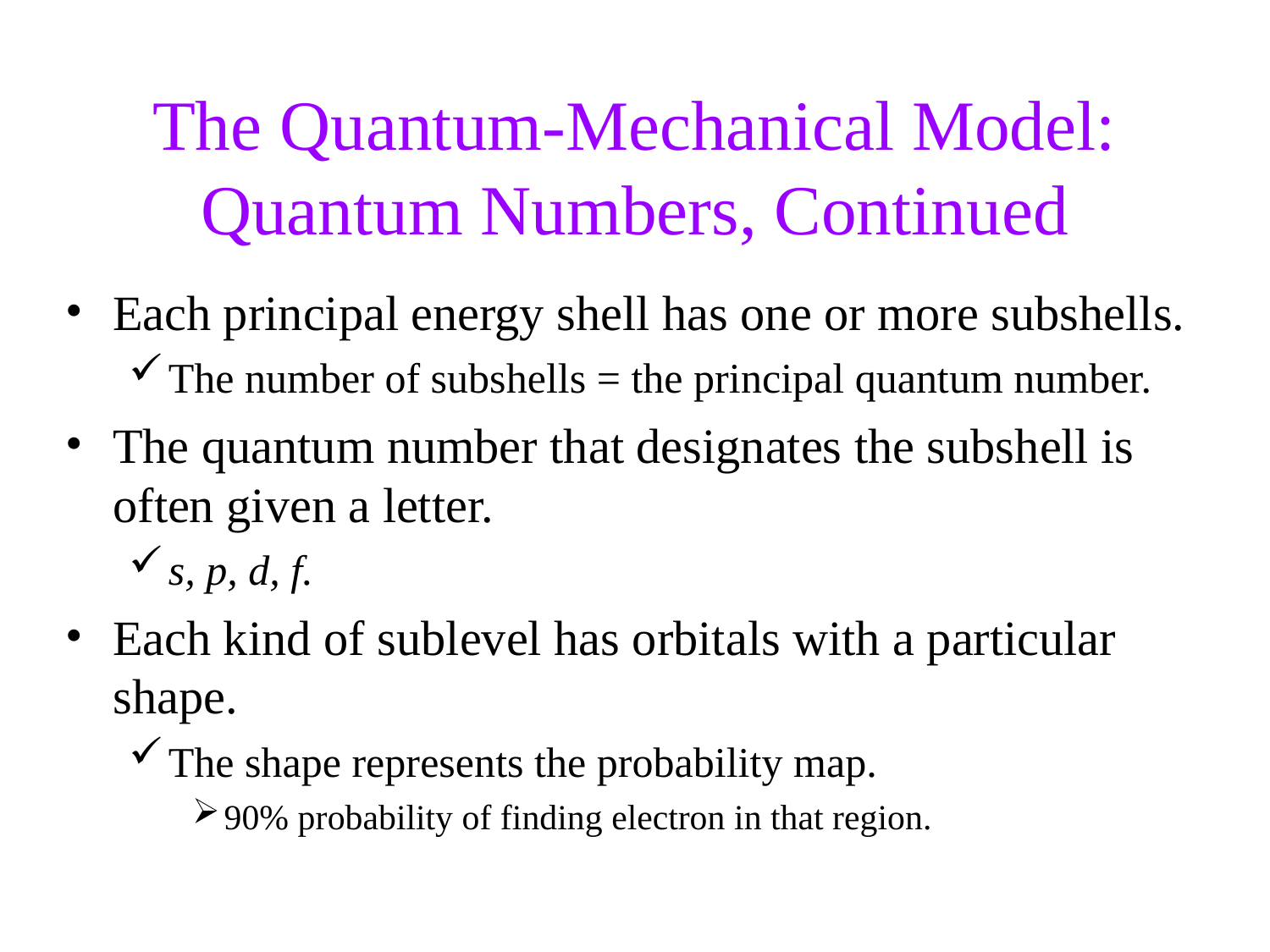

The Quantum-Mechanical Model:
Quantum Numbers, Continued
Each principal energy shell has one or more subshells.
The number of subshells = the principal quantum number.
The quantum number that designates the subshell is often given a letter.
s, p, d, f.
Each kind of sublevel has orbitals with a particular shape.
The shape represents the probability map.
90% probability of finding electron in that region.